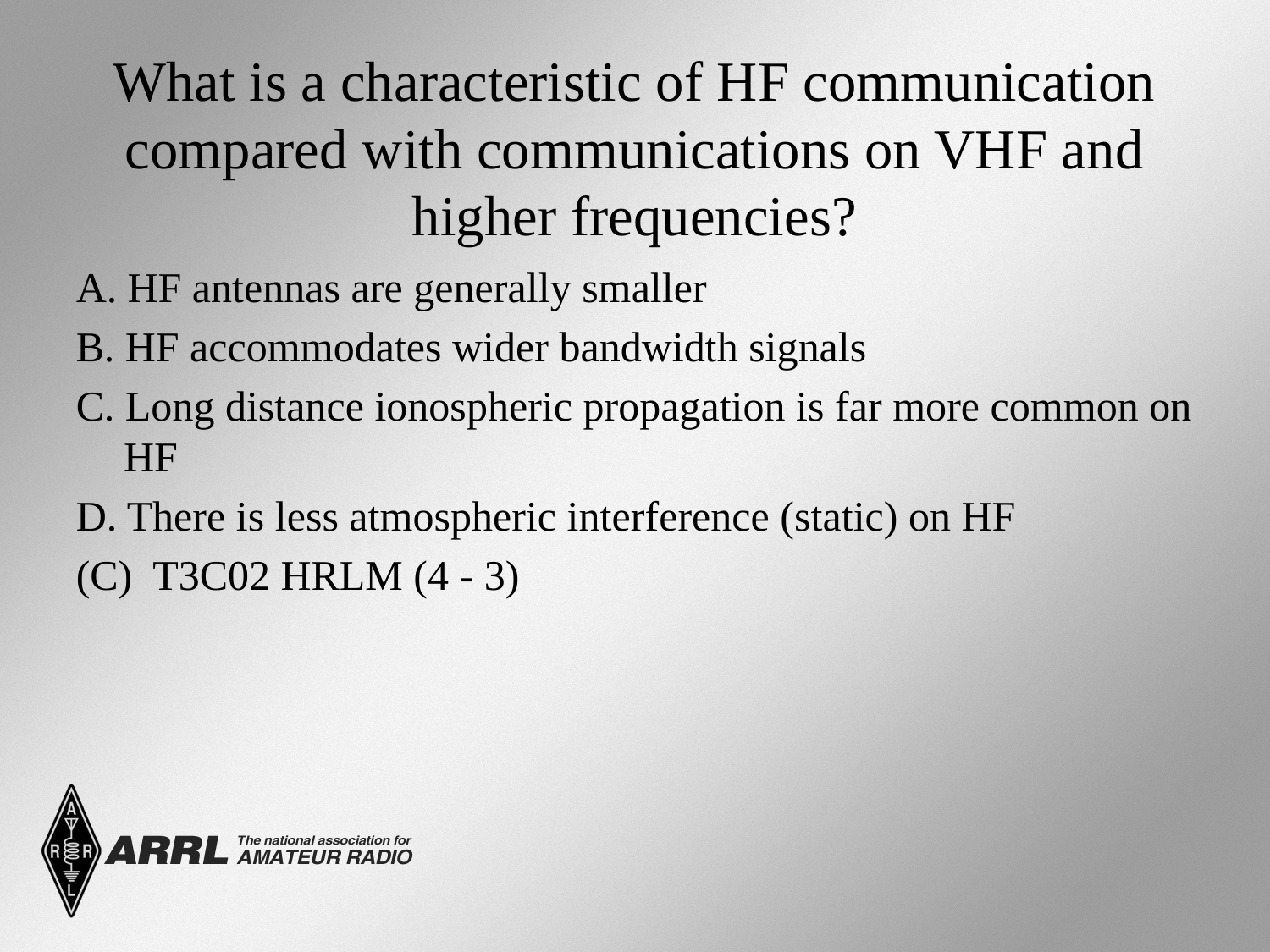

# What is a characteristic of HF communication compared with communications on VHF and higher frequencies?
A. HF antennas are generally smaller
B. HF accommodates wider bandwidth signals
C. Long distance ionospheric propagation is far more common on HF
D. There is less atmospheric interference (static) on HF
(C)  T3C02 HRLM (4 - 3)